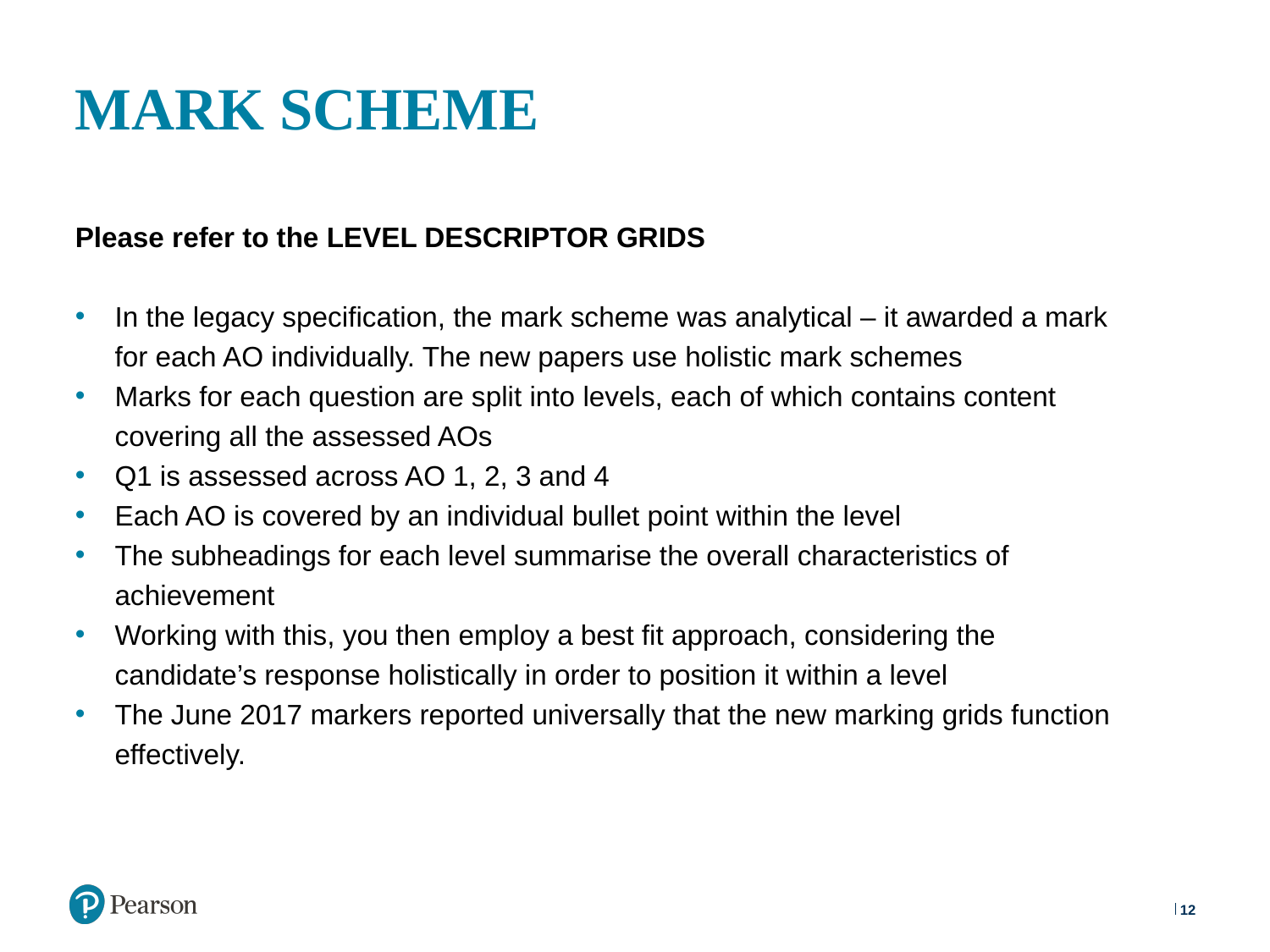

# MARK SCHEME
Please refer to the LEVEL DESCRIPTOR GRIDS

In the legacy specification, the mark scheme was analytical – it awarded a mark for each AO individually. The new papers use holistic mark schemes
Marks for each question are split into levels, each of which contains content covering all the assessed AOs
Q1 is assessed across AO 1, 2, 3 and 4
Each AO is covered by an individual bullet point within the level
The subheadings for each level summarise the overall characteristics of achievement
Working with this, you then employ a best fit approach, considering the candidate’s response holistically in order to position it within a level
The June 2017 markers reported universally that the new marking grids function effectively.

12